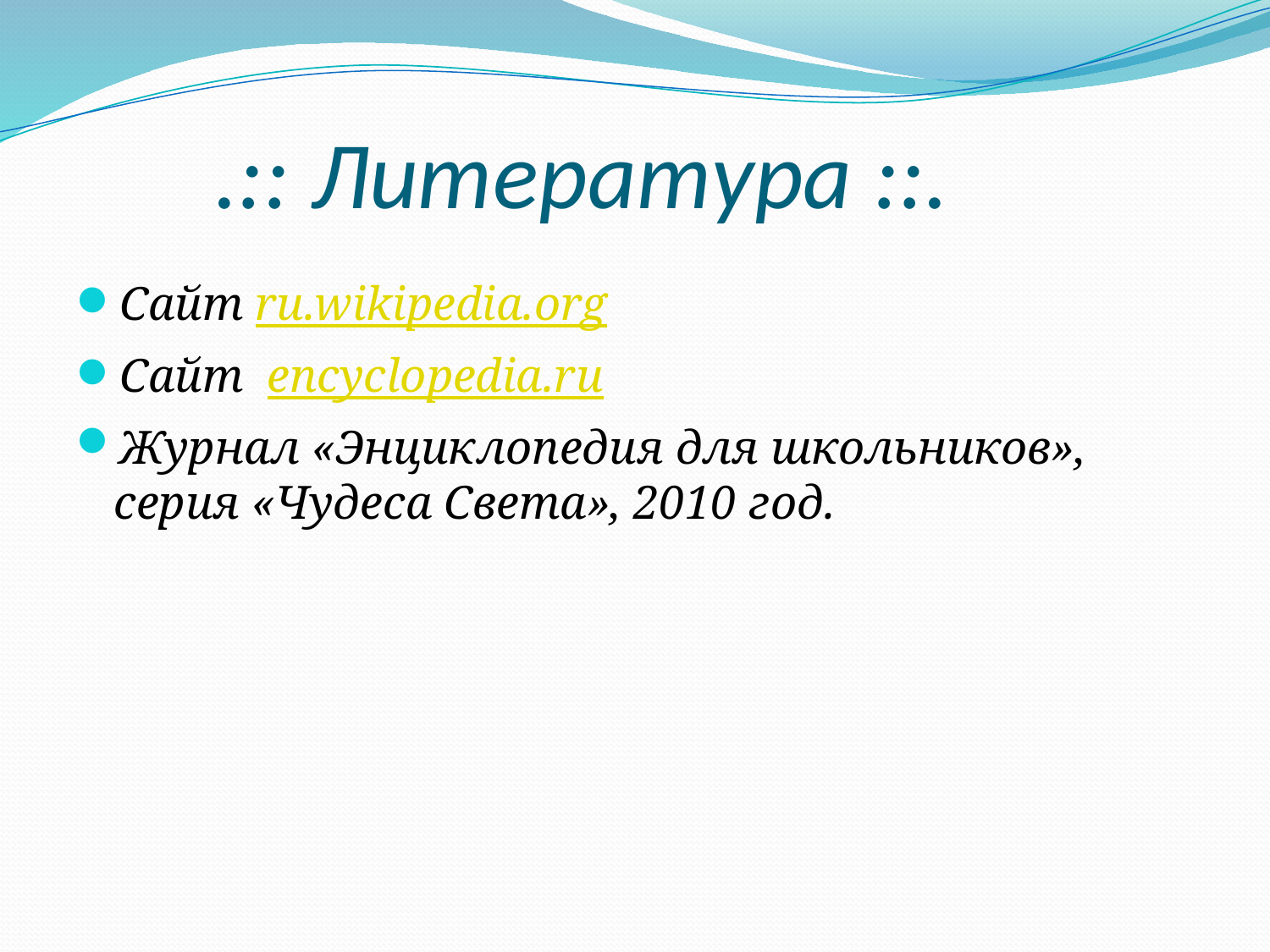

# .:: Литература ::.
Сайт ru.wikipedia.org
Сайт  encyclopedia.ru
Журнал «Энциклопедия для школьников», серия «Чудеса Света», 2010 год.